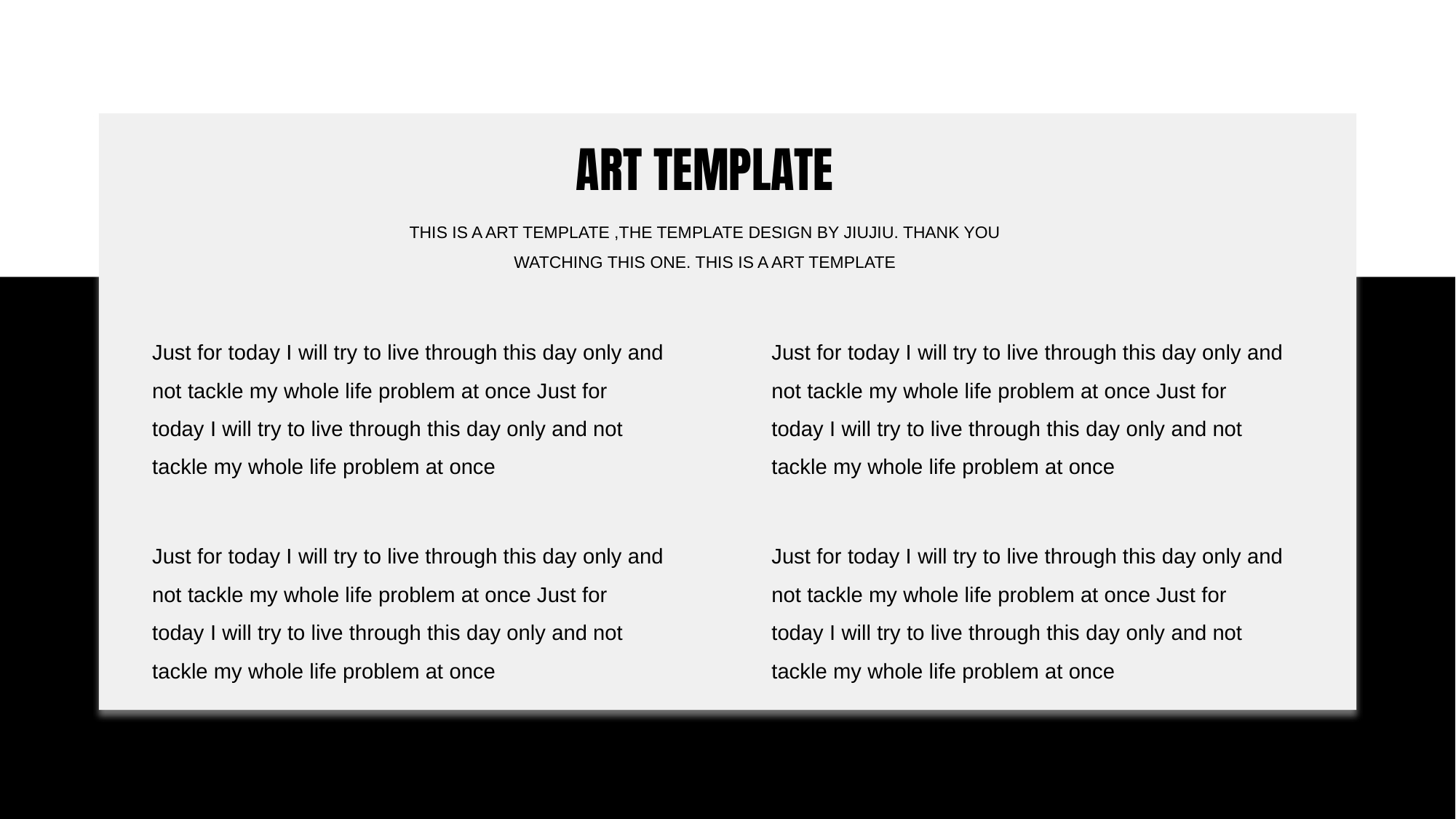

ART TEMPLATE
THIS IS A ART TEMPLATE ,THE TEMPLATE DESIGN BY JIUJIU. THANK YOU WATCHING THIS ONE. THIS IS A ART TEMPLATE

Just for today I will try to live through this day only and not tackle my whole life problem at once Just for today I will try to live through this day only and not tackle my whole life problem at once

Just for today I will try to live through this day only and not tackle my whole life problem at once Just for today I will try to live through this day only and not tackle my whole life problem at once

Just for today I will try to live through this day only and not tackle my whole life problem at once Just for today I will try to live through this day only and not tackle my whole life problem at once

Just for today I will try to live through this day only and not tackle my whole life problem at once Just for today I will try to live through this day only and not tackle my whole life problem at once